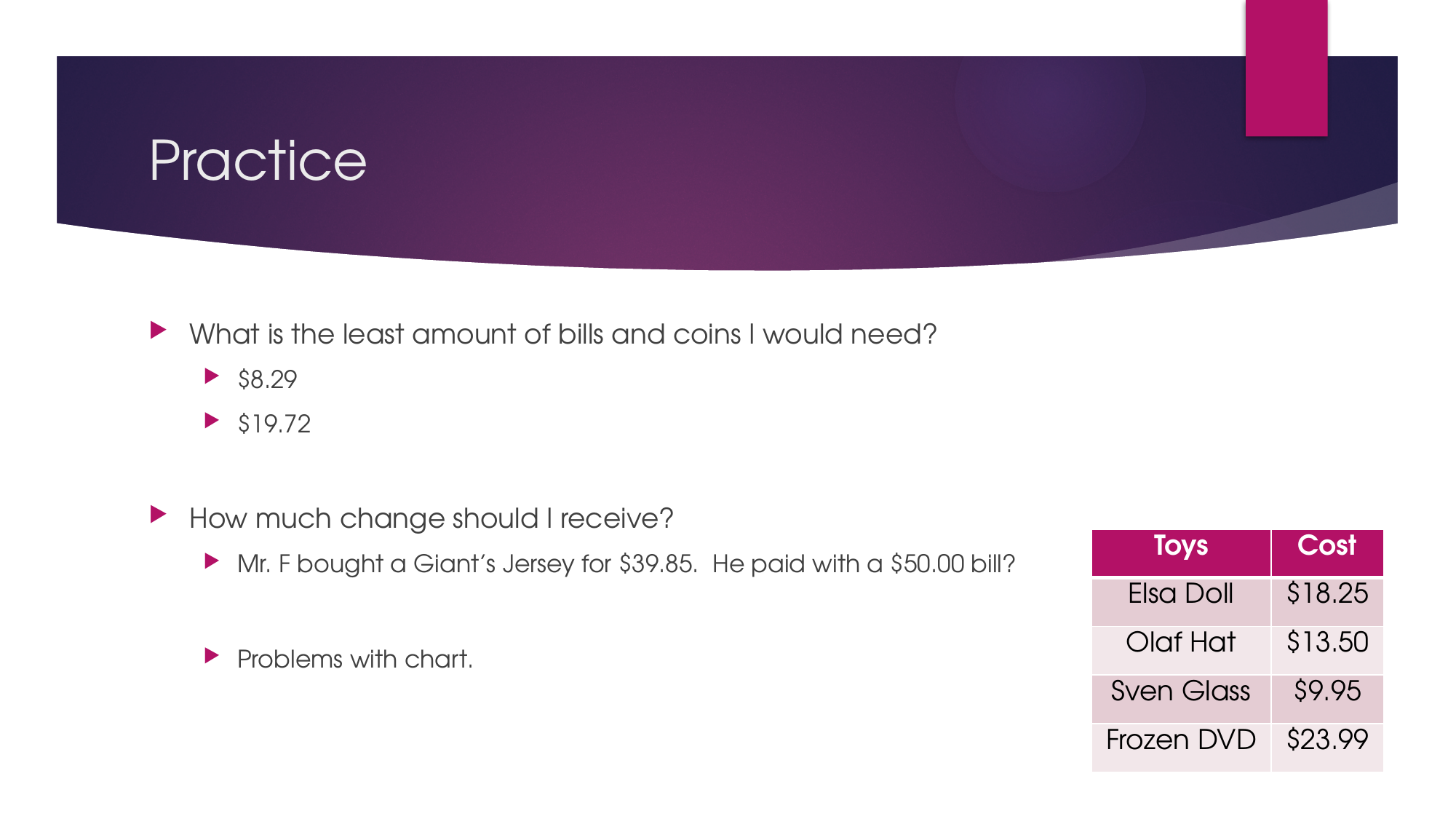

# Practice
What is the least amount of bills and coins I would need?
$8.29
$19.72

How much change should I receive?
Mr. F bought a Giant’s Jersey for $39.85.  He paid with a $50.00 bill?

Problems with chart.

| Toys | Cost |
| --- | --- |
| Elsa Doll | $18.25 |
| Olaf Hat | $13.50 |
| Sven Glass | $9.95 |
| Frozen DVD | $23.99 |